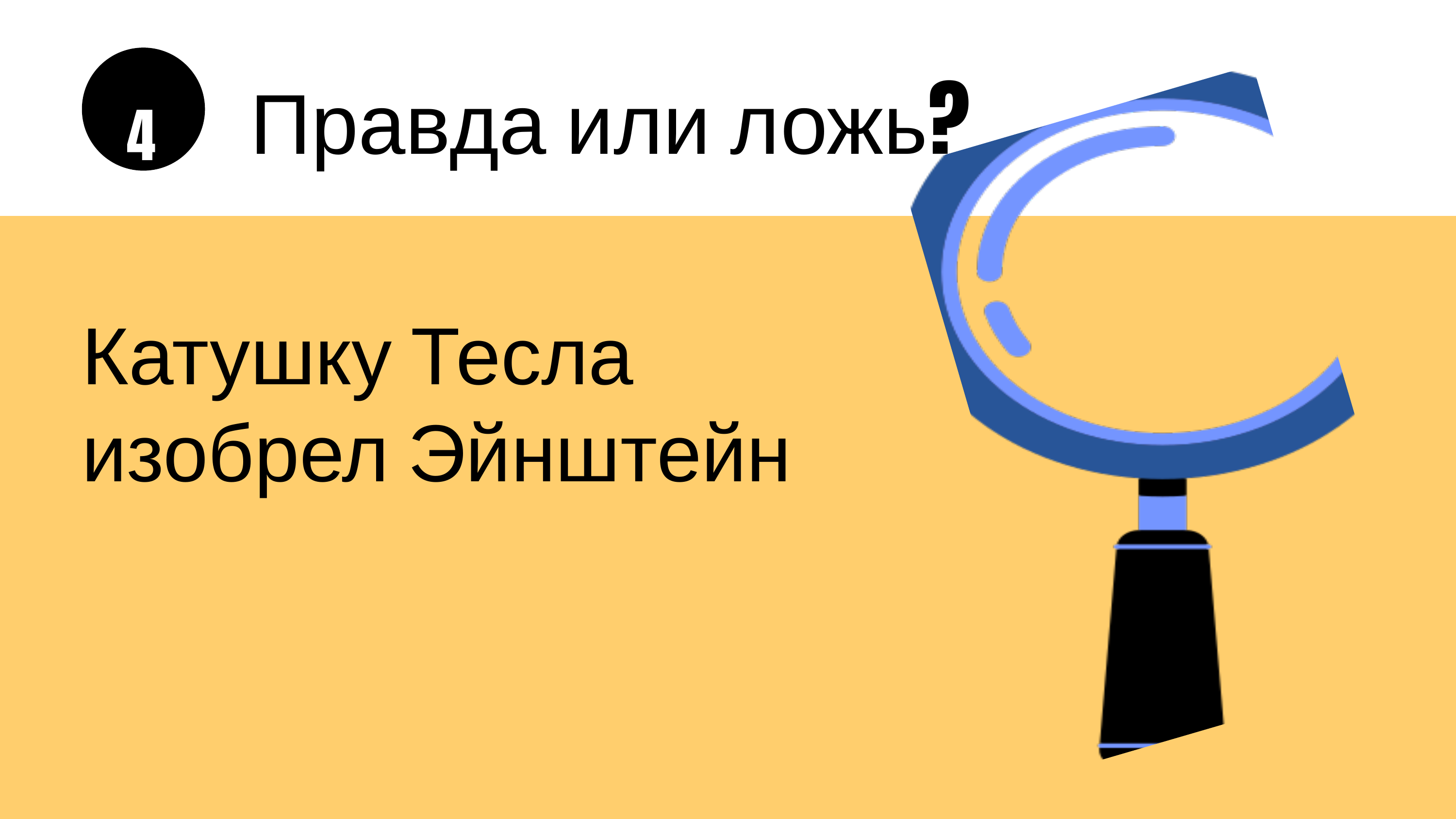

Правда или ложь?
4

Катушку Тесла изобрел Эйнштейн